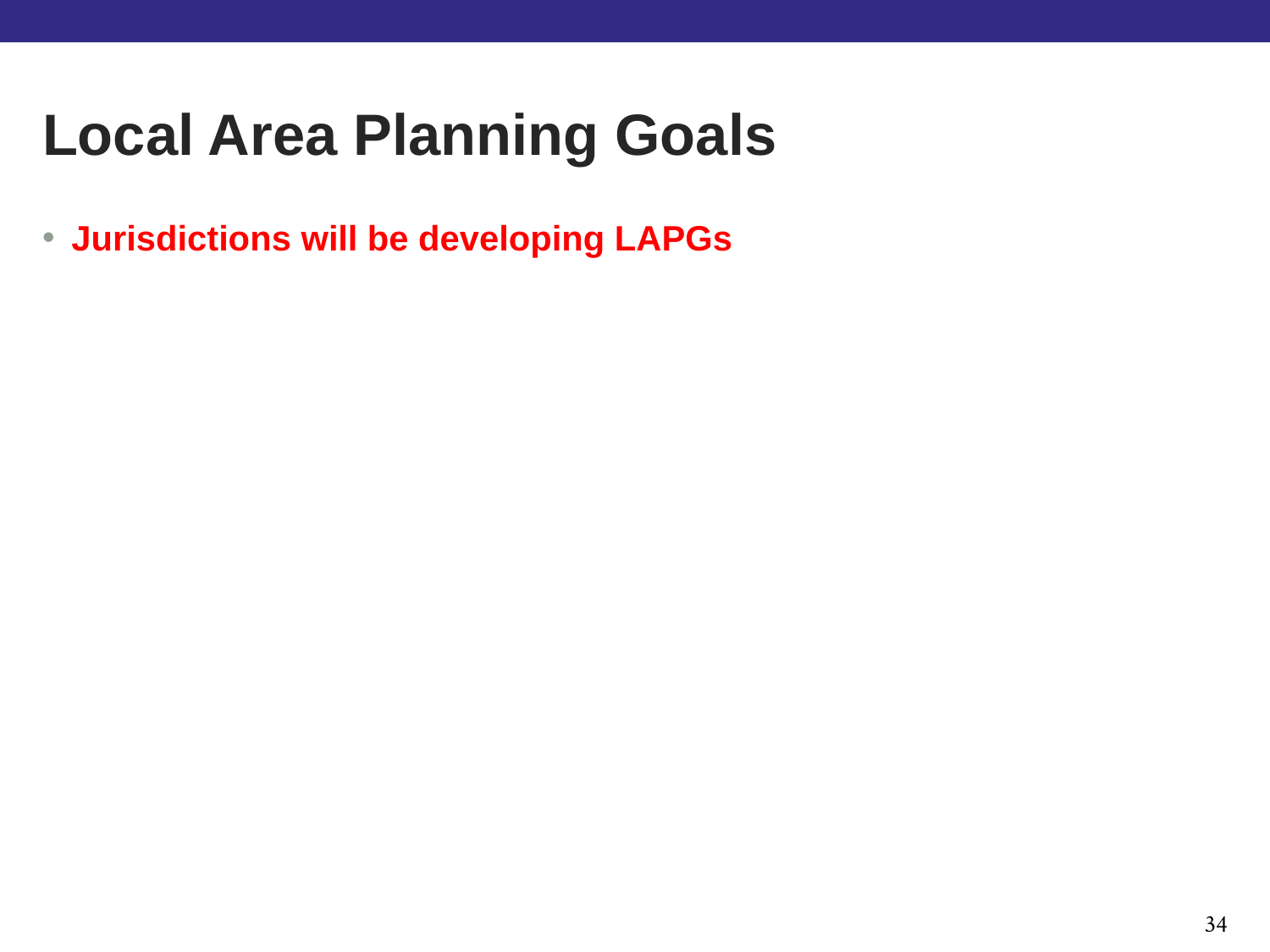

# Local Area Planning Goals
Jurisdictions will be developing LAPGs
34